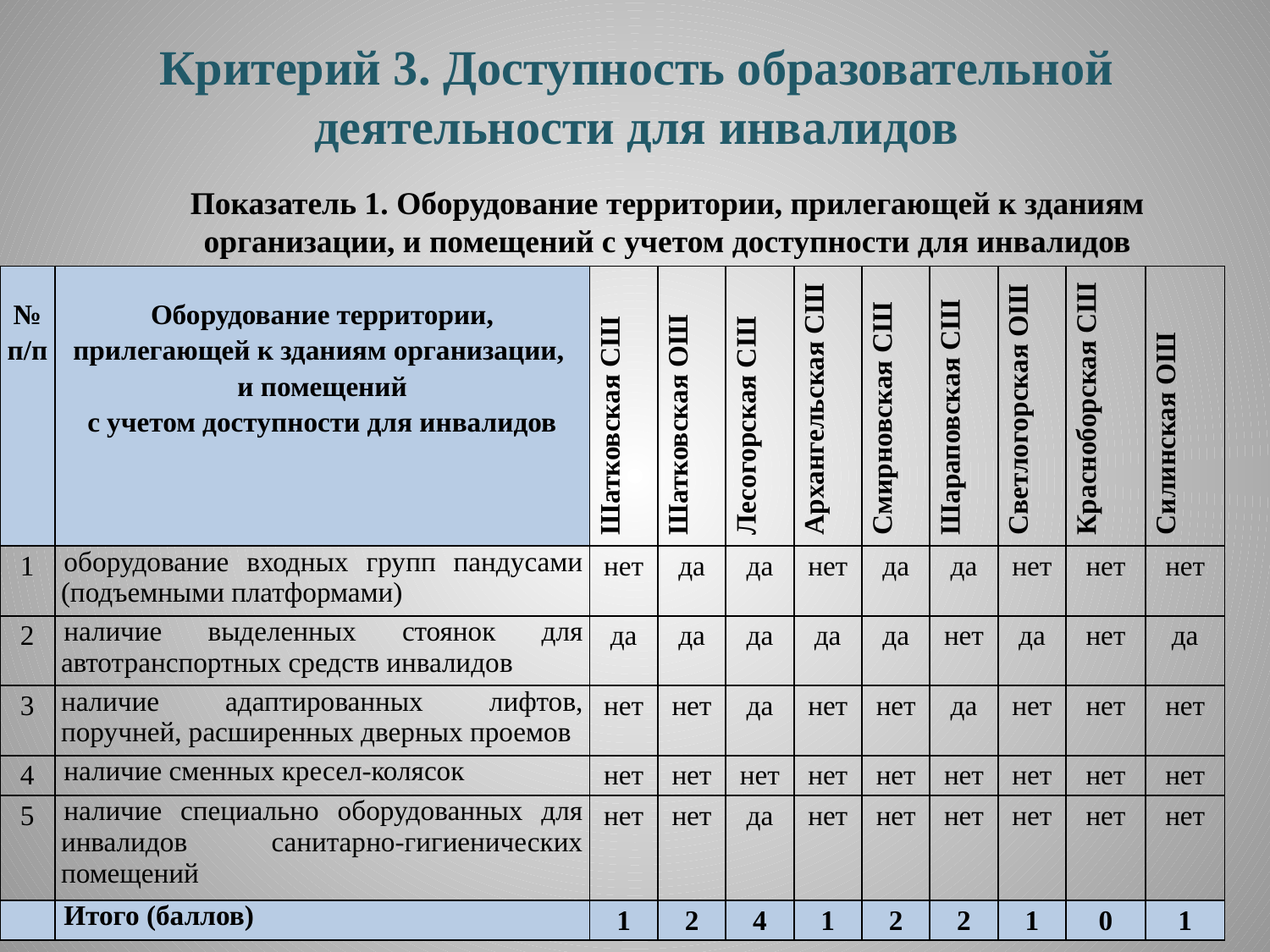

# Критерий 3. Доступность образовательной деятельности для инвалидов
Показатель 1. Оборудование территории, прилегающей к зданиям организации, и помещений с учетом доступности для инвалидов
| № п/п | Оборудование территории, прилегающей к зданиям организации, и помещений с учетом доступности для инвалидов | Шатковская СШ | Шатковская ОШ | Лесогорская СШ | Архангельская СШ | Смирновская СШ | Шараповская СШ | Светлогорская ОШ | Красноборская СШ | Силинская ОШ |
| --- | --- | --- | --- | --- | --- | --- | --- | --- | --- | --- |
| 1 | оборудование входных групп пандусами (подъемными платформами) | нет | да | да | нет | да | да | нет | нет | нет |
| 2 | наличие выделенных стоянок для автотранспортных средств инвалидов | да | да | да | да | да | нет | да | нет | да |
| 3 | наличие адаптированных лифтов, поручней, расширенных дверных проемов | нет | нет | да | нет | нет | да | нет | нет | нет |
| 4 | наличие сменных кресел-колясок | нет | нет | нет | нет | нет | нет | нет | нет | нет |
| 5 | наличие специально оборудованных для инвалидов санитарно-гигиенических помещений | нет | нет | да | нет | нет | нет | нет | нет | нет |
|  | Итого (баллов) | 1 | 2 | 4 | 1 | 2 | 2 | 1 | 0 | 1 |